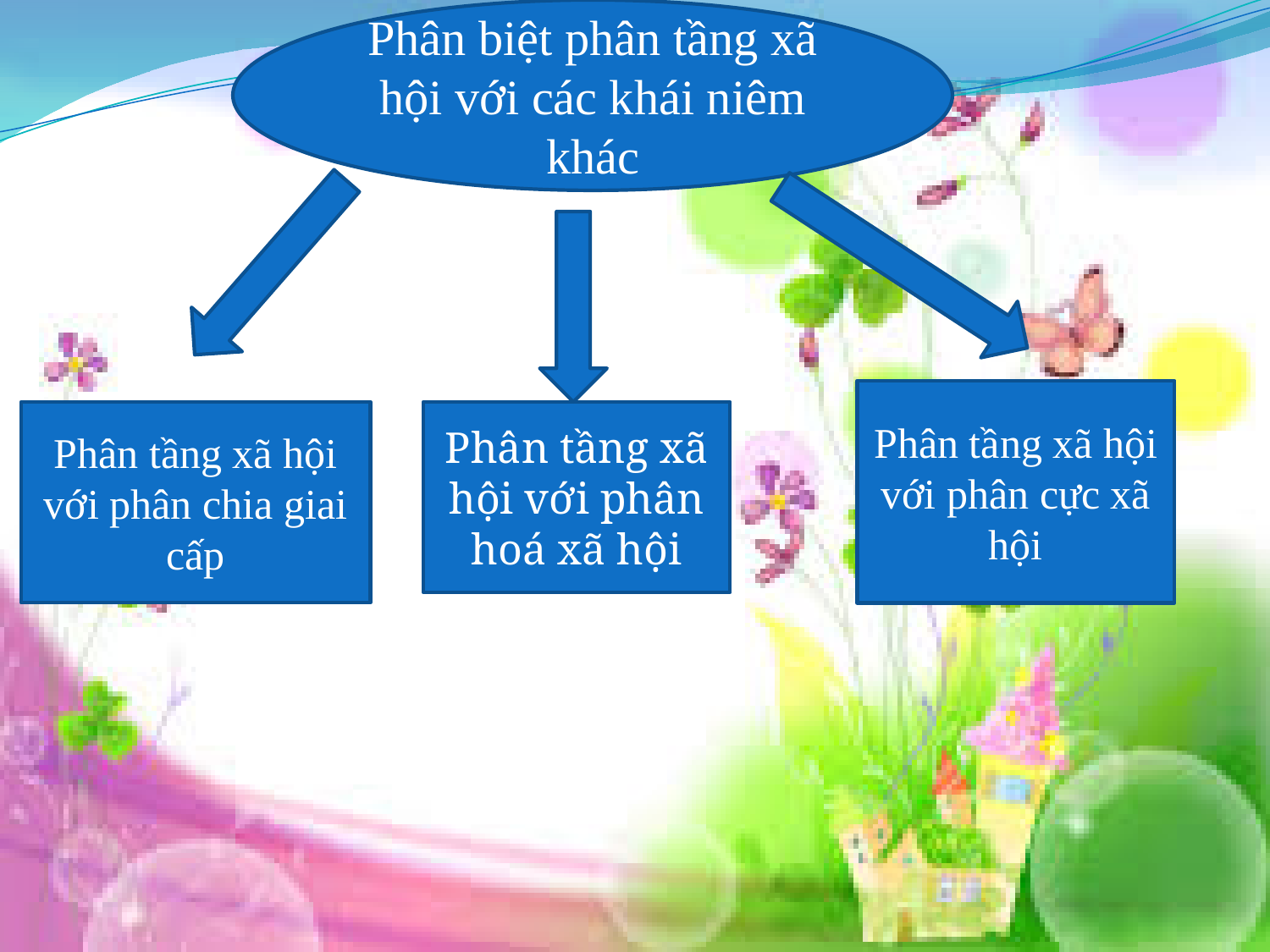

Phân biệt phân tầng xã hội với các khái niêm khác

Phân tầng xã hội với phân cực xã hội
Phân tầng xã hội với phân chia giai cấp
Phân tầng xã hội với phân hoá xã hội